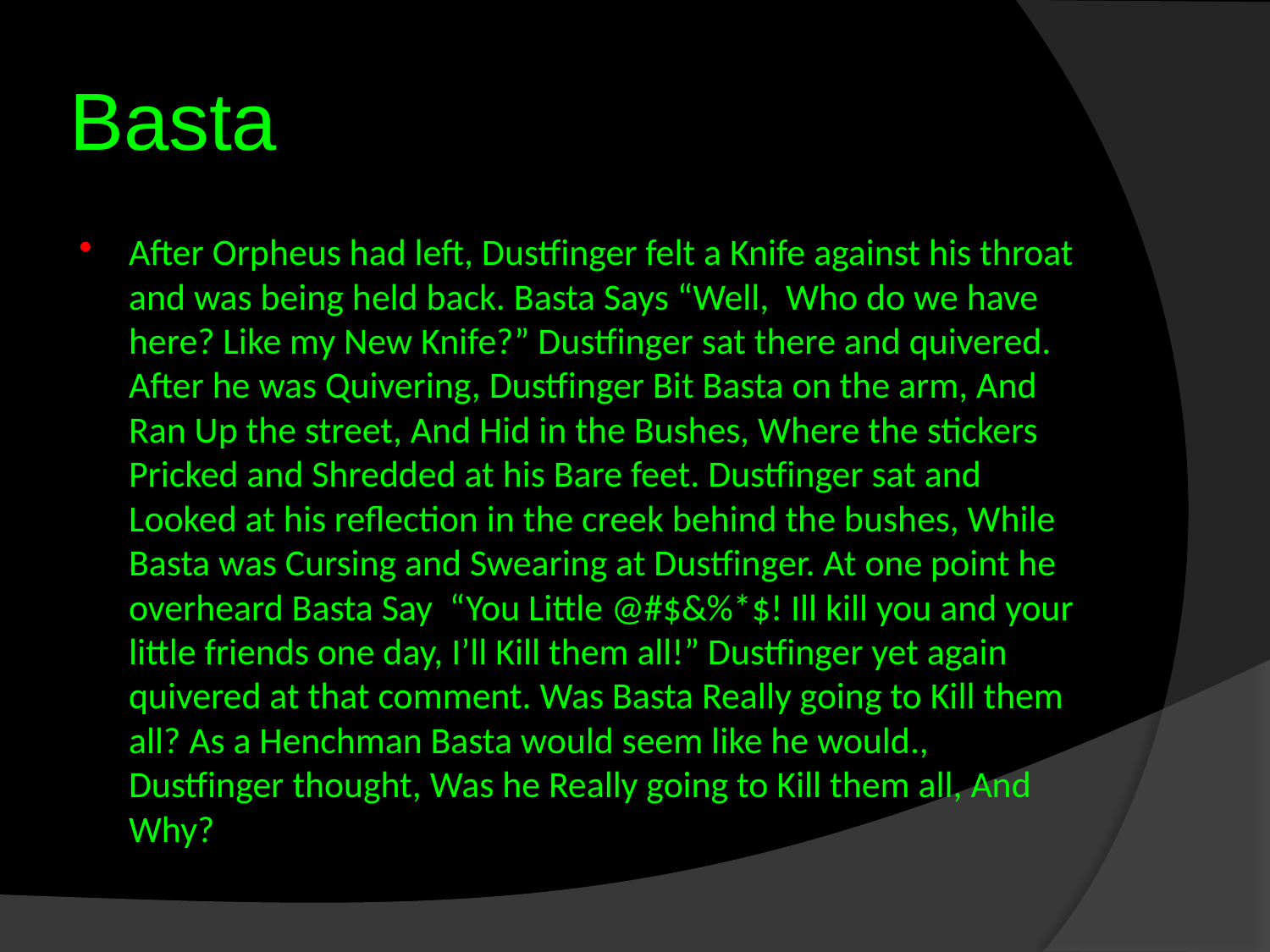

# Basta
After Orpheus had left, Dustfinger felt a Knife against his throat and was being held back. Basta Says “Well,  Who do we have here? Like my New Knife?” Dustfinger sat there and quivered. After he was Quivering, Dustfinger Bit Basta on the arm, And Ran Up the street, And Hid in the Bushes, Where the stickers Pricked and Shredded at his Bare feet. Dustfinger sat and Looked at his reflection in the creek behind the bushes, While Basta was Cursing and Swearing at Dustfinger. At one point he overheard Basta Say  “You Little @#$&%*$! Ill kill you and your little friends one day, I’ll Kill them all!” Dustfinger yet again quivered at that comment. Was Basta Really going to Kill them all? As a Henchman Basta would seem like he would., Dustfinger thought, Was he Really going to Kill them all, And Why?